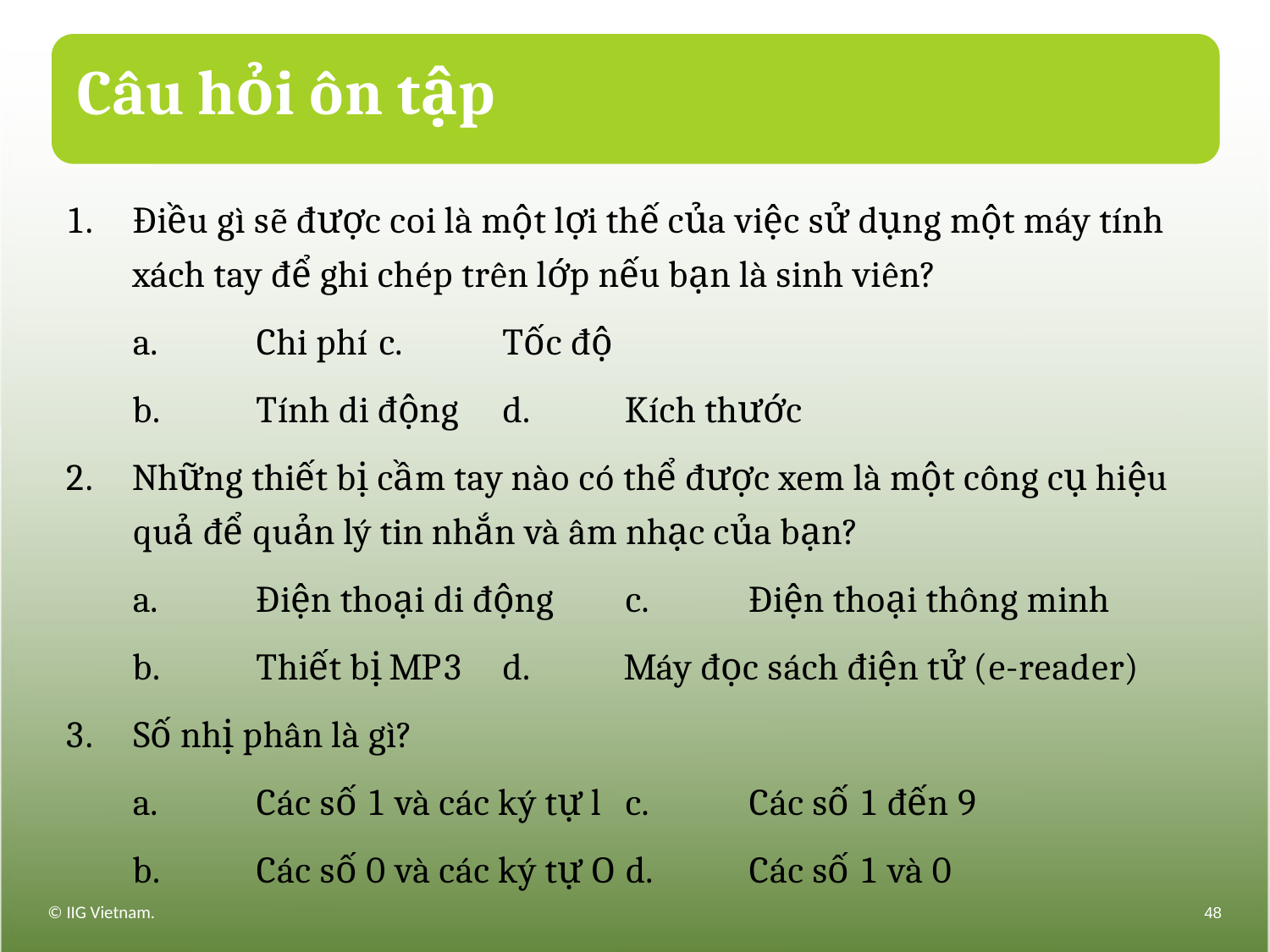

# Câu hỏi ôn tập
1.	Điều gì sẽ được coi là một lợi thế của việc sử dụng một máy tính xách tay để ghi chép trên lớp nếu bạn là sinh viên?
	a.	Chi phí	c.	Tốc độ
	b.	Tính di động	d.	Kích thước
2.	Những thiết bị cầm tay nào có thể được xem là một công cụ hiệu quả để quản lý tin nhắn và âm nhạc của bạn?
	a.	Điện thoại di động	c.	Điện thoại thông minh
	b.	Thiết bị MP3	d.	Máy đọc sách điện tử (e-reader)
3.	Số nhị phân là gì?
	a.	Các số 1 và các ký tự l	c.	Các số 1 đến 9
	b.	Các số 0 và các ký tự O	d.	Các số 1 và 0
© IIG Vietnam.
48